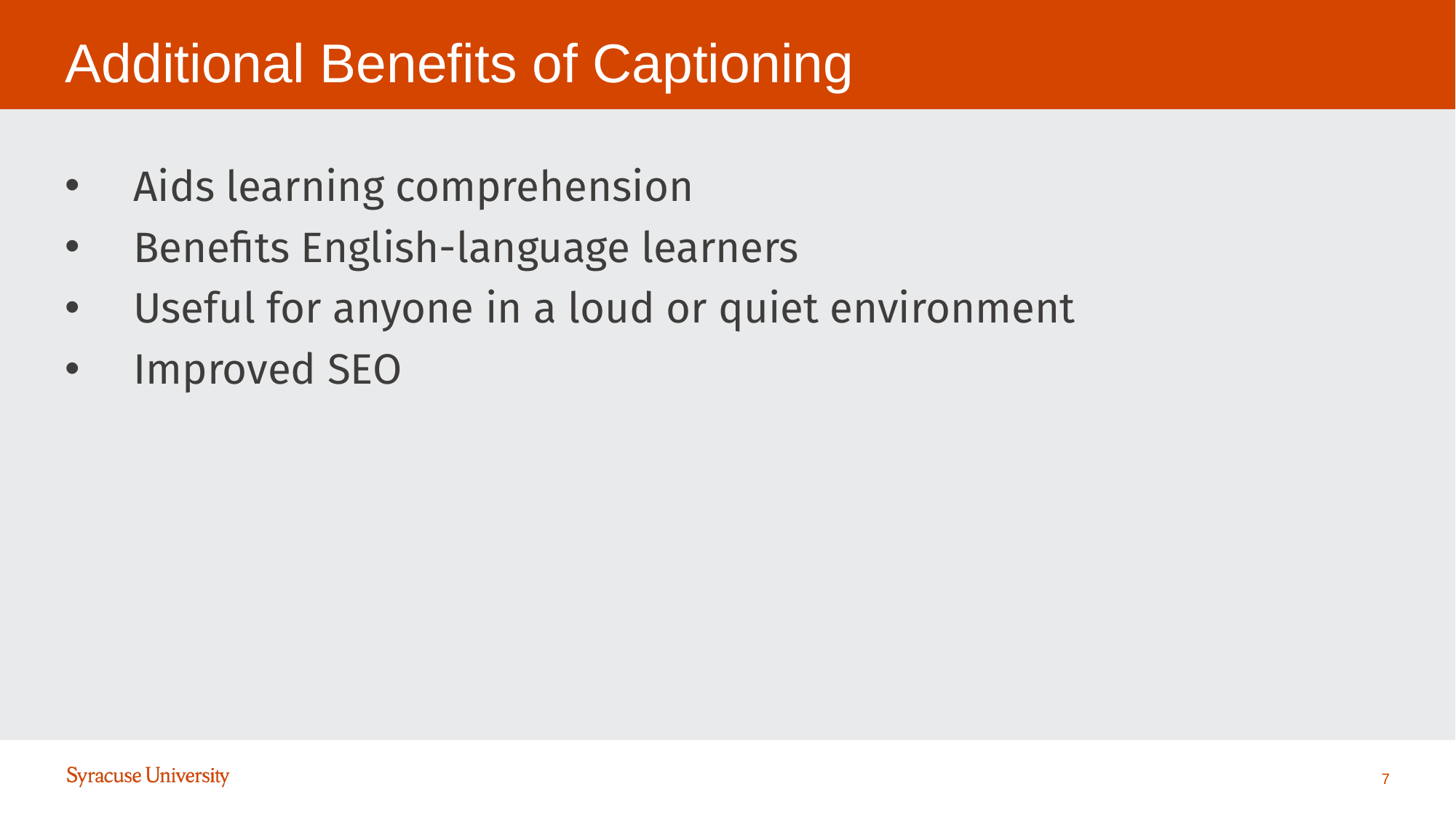

# Additional Benefits of Captioning
Aids learning comprehension
Benefits English-language learners
Useful for anyone in a loud or quiet environment
Improved SEO

7